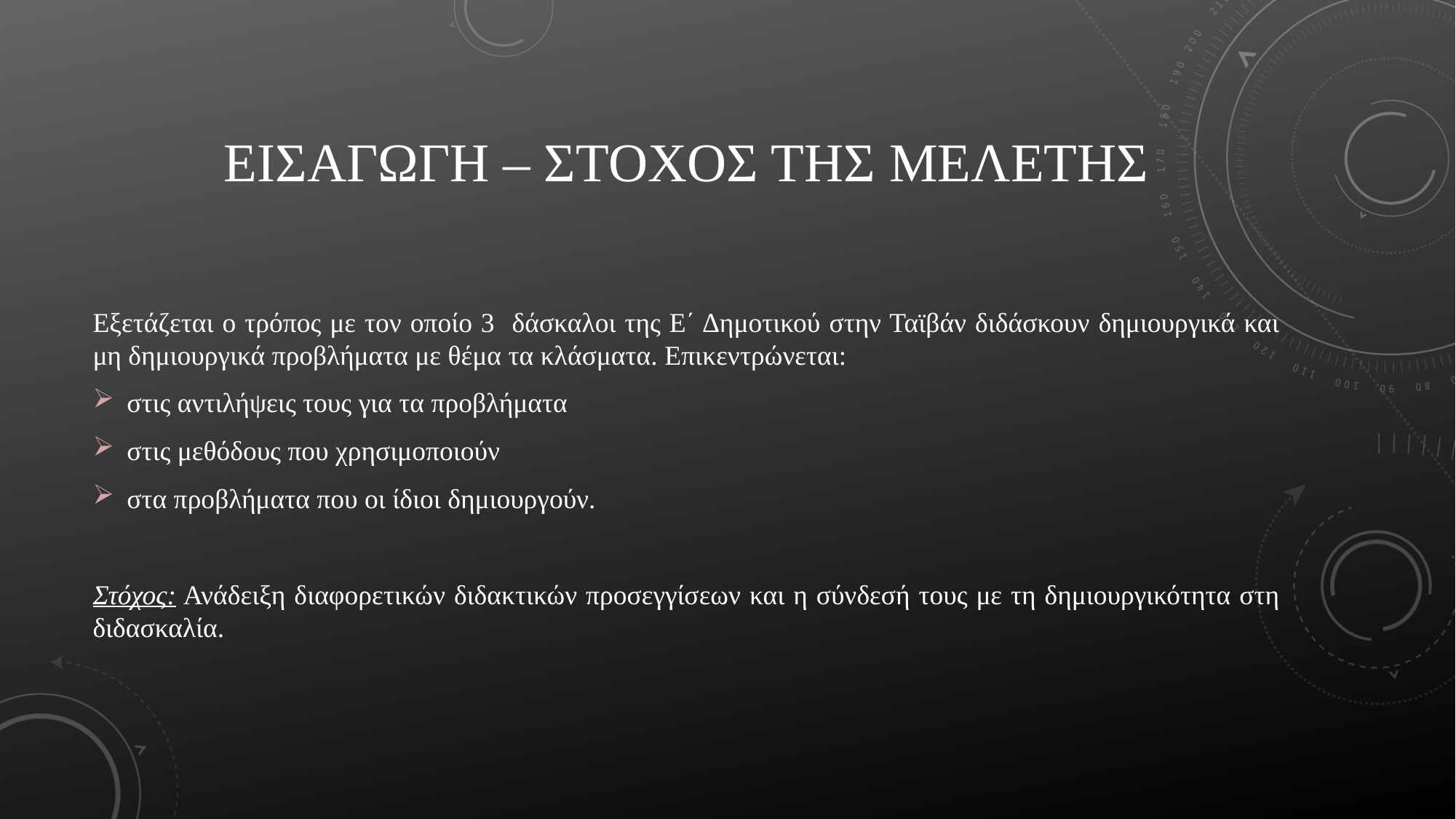

# Εισαγωγη – Στοχος της Μελετης
Εξετάζεται ο τρόπος με τον οποίο 3  δάσκαλοι της Ε΄ Δημοτικού στην Ταϊβάν διδάσκουν δημιουργικά και μη δημιουργικά προβλήματα με θέμα τα κλάσματα. Επικεντρώνεται:
στις αντιλήψεις τους για τα προβλήματα
στις μεθόδους που χρησιμοποιούν
στα προβλήματα που οι ίδιοι δημιουργούν.

Στόχος: Ανάδειξη διαφορετικών διδακτικών προσεγγίσεων και η σύνδεσή τους με τη δημιουργικότητα στη διδασκαλία.